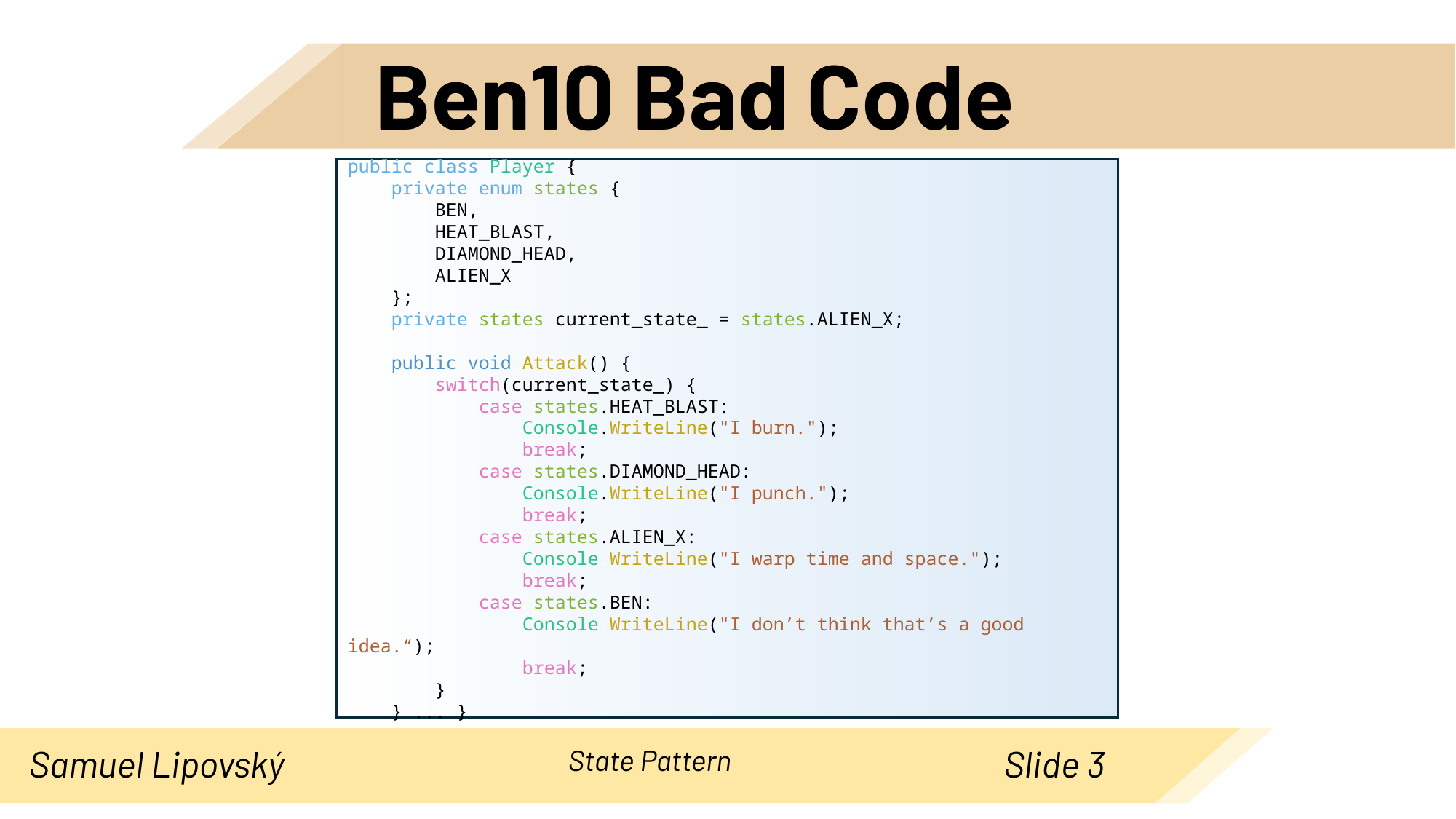

Ben10 Bad Code

public class Player {
    private enum states {
        BEN,
        HEAT_BLAST,
        DIAMOND_HEAD,
        ALIEN_X
    };
    private states current_state_ = states.ALIEN_X;

    public void Attack() {
        switch(current_state_) {
            case states.HEAT_BLAST:
                Console.WriteLine("I burn.");
                break;
            case states.DIAMOND_HEAD:
                Console.WriteLine("I punch.");
                break;
            case states.ALIEN_X:
                Console.WriteLine("I warp time and space.");
                break;
            case states.BEN:
                Console.WriteLine("I don’t think that’s a good idea.“);
                break;
        }
    } ... }

State Pattern
Samuel Lipovský
Slide 3